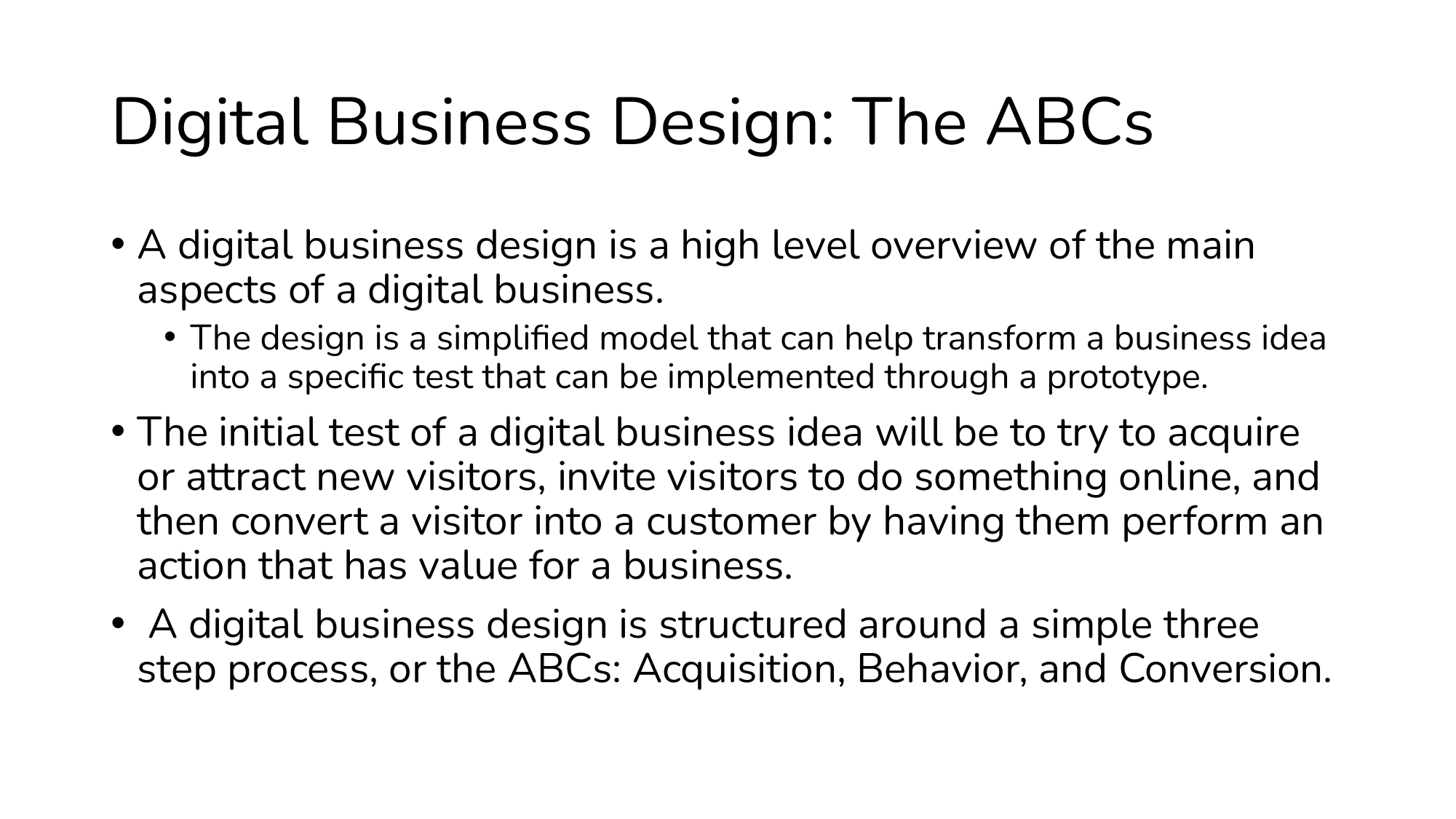

# Digital Business Design: The ABCs
A digital business design is a high level overview of the main aspects of a digital business.
The design is a simplified model that can help transform a business idea into a specific test that can be implemented through a prototype.
The initial test of a digital business idea will be to try to acquire or attract new visitors, invite visitors to do something online, and then convert a visitor into a customer by having them perform an action that has value for a business.
 A digital business design is structured around a simple three step process, or the ABCs: Acquisition, Behavior, and Conversion.